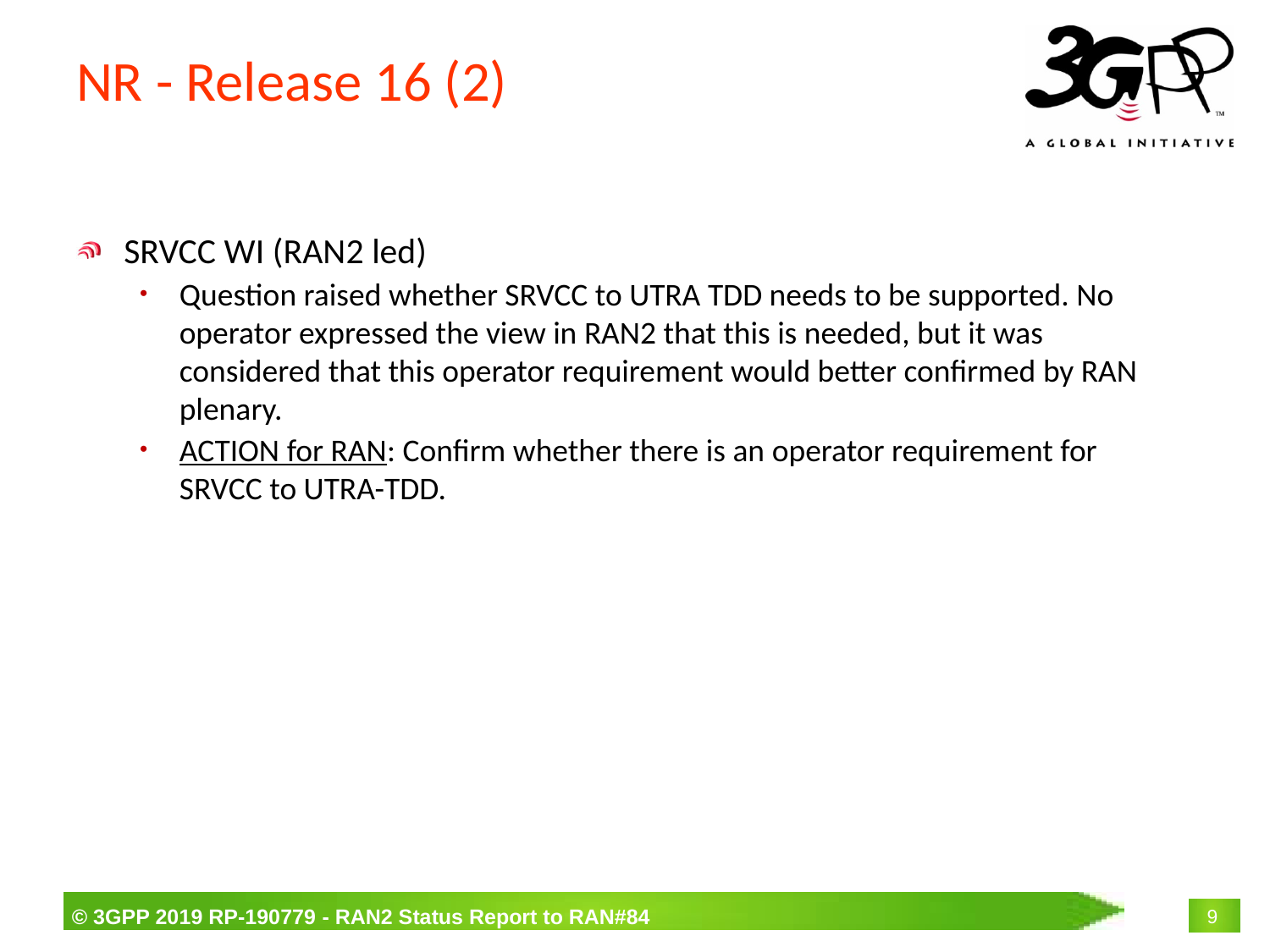

# NR - Release 16 (2)
SRVCC WI (RAN2 led)
Question raised whether SRVCC to UTRA TDD needs to be supported. No operator expressed the view in RAN2 that this is needed, but it was  considered that this operator requirement would better confirmed by RAN plenary.
ACTION for RAN: Confirm whether there is an operator requirement for  SRVCC to UTRA-TDD.